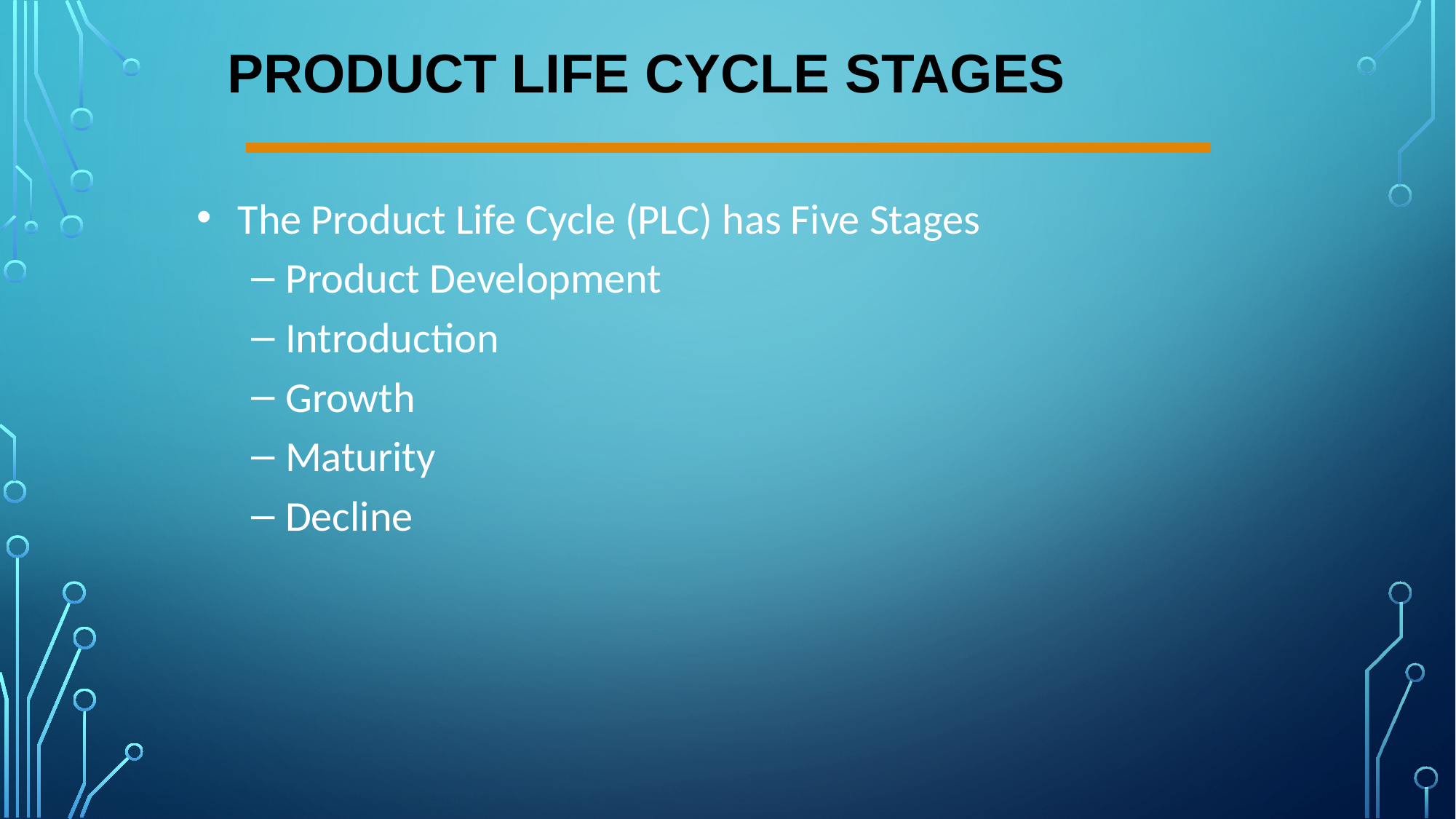

# Product Life Cycle Stages

The Product Life Cycle (PLC) has Five Stages
Product Development
Introduction
Growth
Maturity
Decline